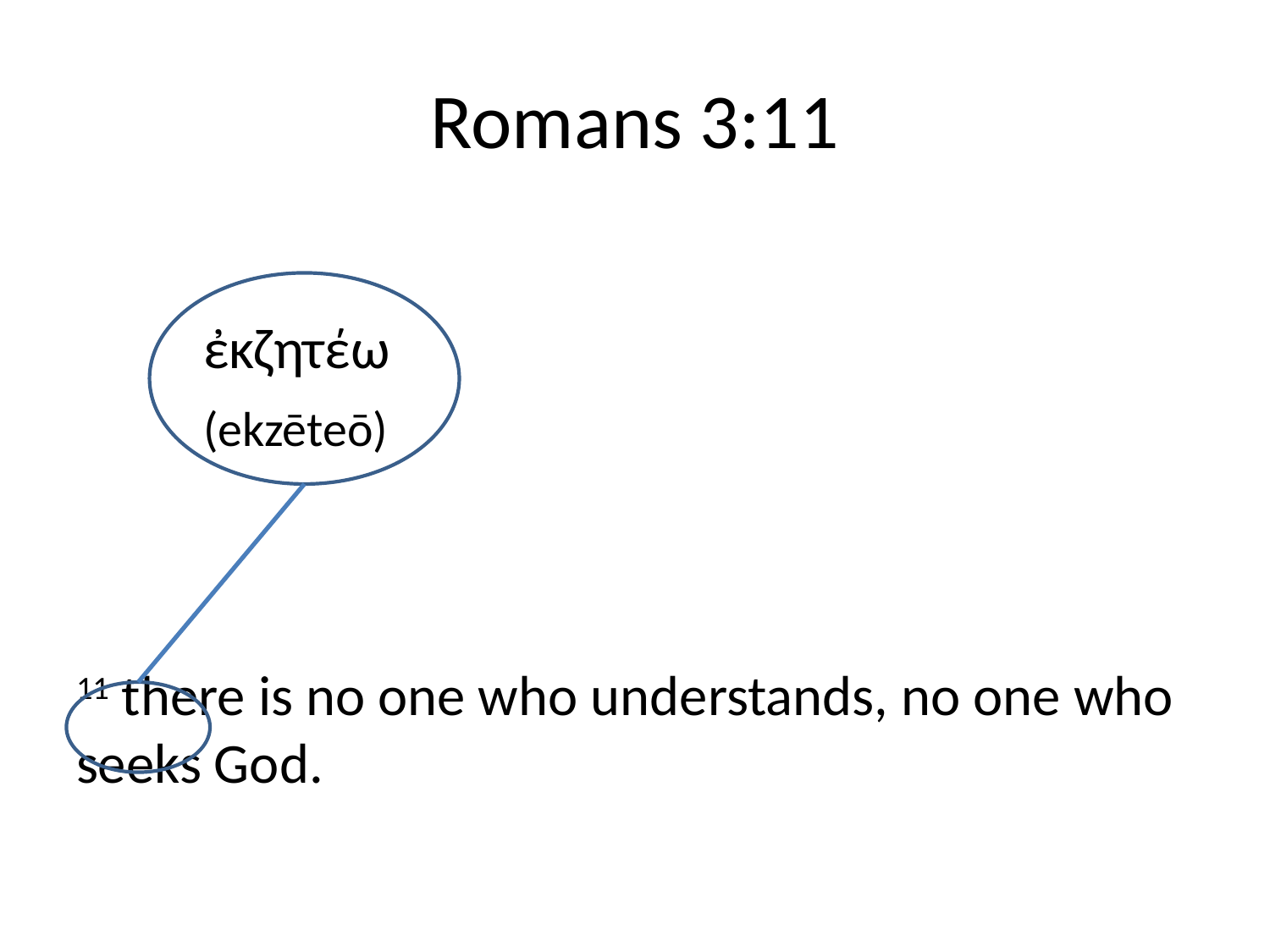

# Romans 3:11

	ἐκζητέω
	(ekzēteō)

11 there is no one who understands, no one who seeks God.